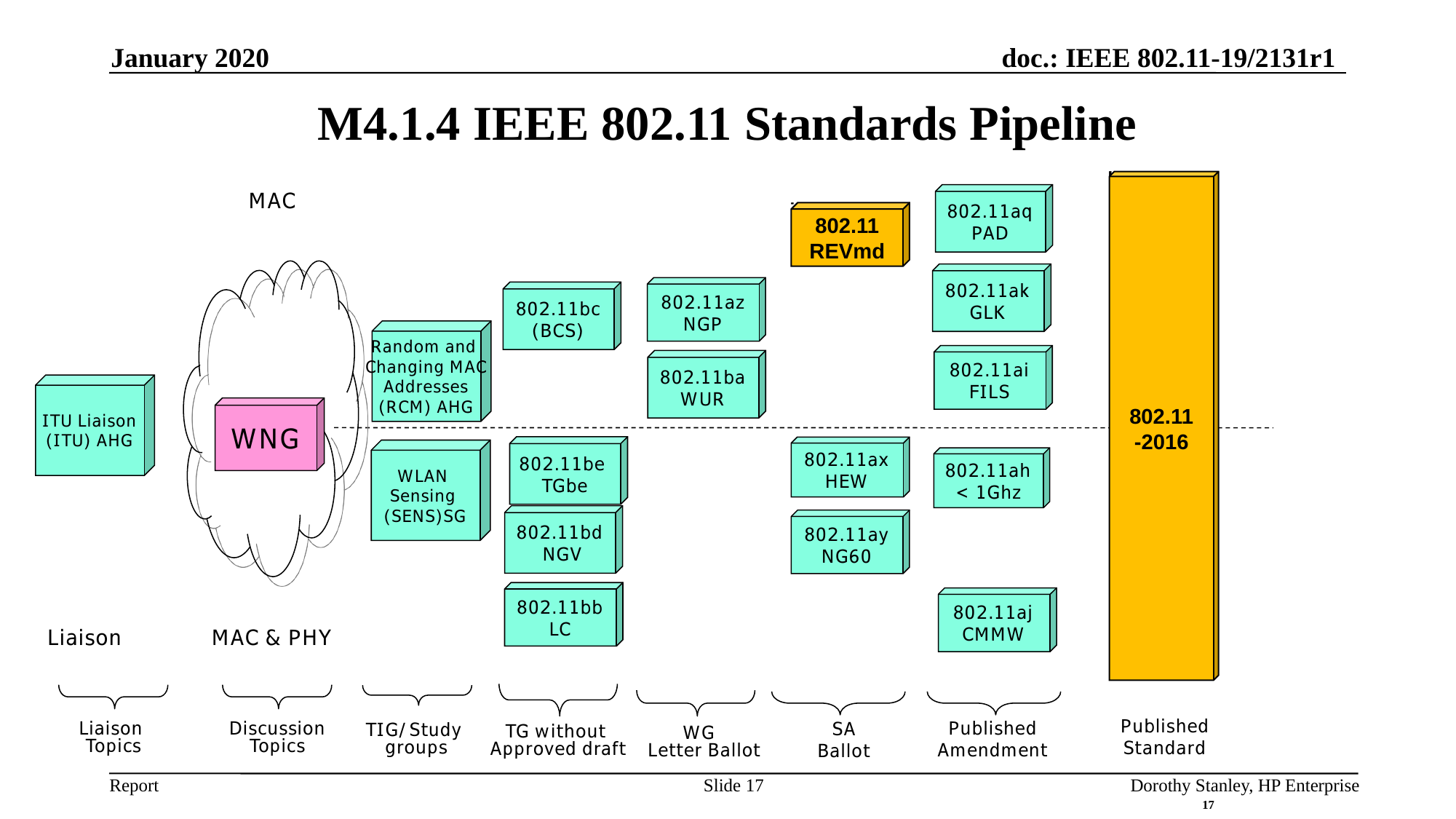

January 2020
# M4.1.4 IEEE 802.11 Standards Pipeline
802.11
-2016
MAC
802.11aq
PAD
802.11
REVmd

802.11ak
GLK
802.11az
NGP
802.11bc
(BCS)
Random and
Changing MAC
Addresses
(RCM) AHG
802.11ai
FILS
802.11ba
WUR
ITU Liaison
(ITU) AHG
WNG

802.11be
TGbe
802.11ax
HEW
WLAN
Sensing
(SENS)SG
802.11ah
< 1Ghz
802.11bd
 NGV
802.11ay
NG60
802.11bb
LC

802.11aj
CMMW

Liaison
MAC & PHY

Published
Standard
Published
Amendment
SA
Ballot
Liaison  Topics
Discussion Topics
TIG/Study
groups
TG without
Approved draft
WG
Letter Ballot
Slide 17
Dorothy Stanley, HP Enterprise
17